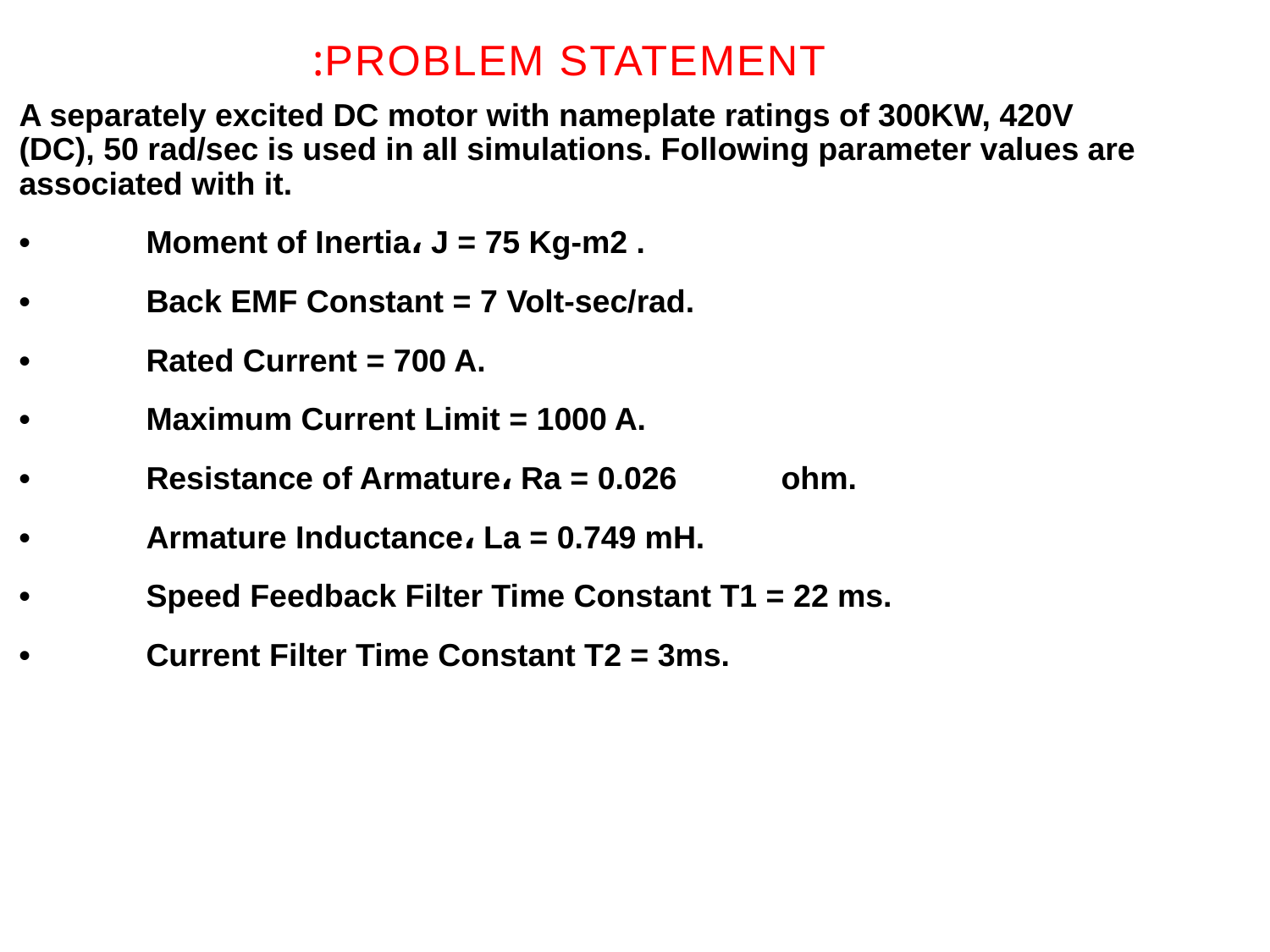

# PROBLEM STATEMENT:
A separately excited DC motor with nameplate ratings of 300KW, 420V (DC), 50 rad/sec is used in all simulations. Following parameter values are associated with it.
•	Moment of Inertia، J = 75 Kg-m2 .
•	Back EMF Constant = 7 Volt-sec/rad.
•	Rated Current = 700 A.
•	Maximum Current Limit = 1000 A.
•	Resistance of Armature، Ra = 0.026	ohm.
•	Armature Inductance، La = 0.749 mH.
•	Speed Feedback Filter Time Constant T1 = 22 ms.
•	Current Filter Time Constant T2 = 3ms.